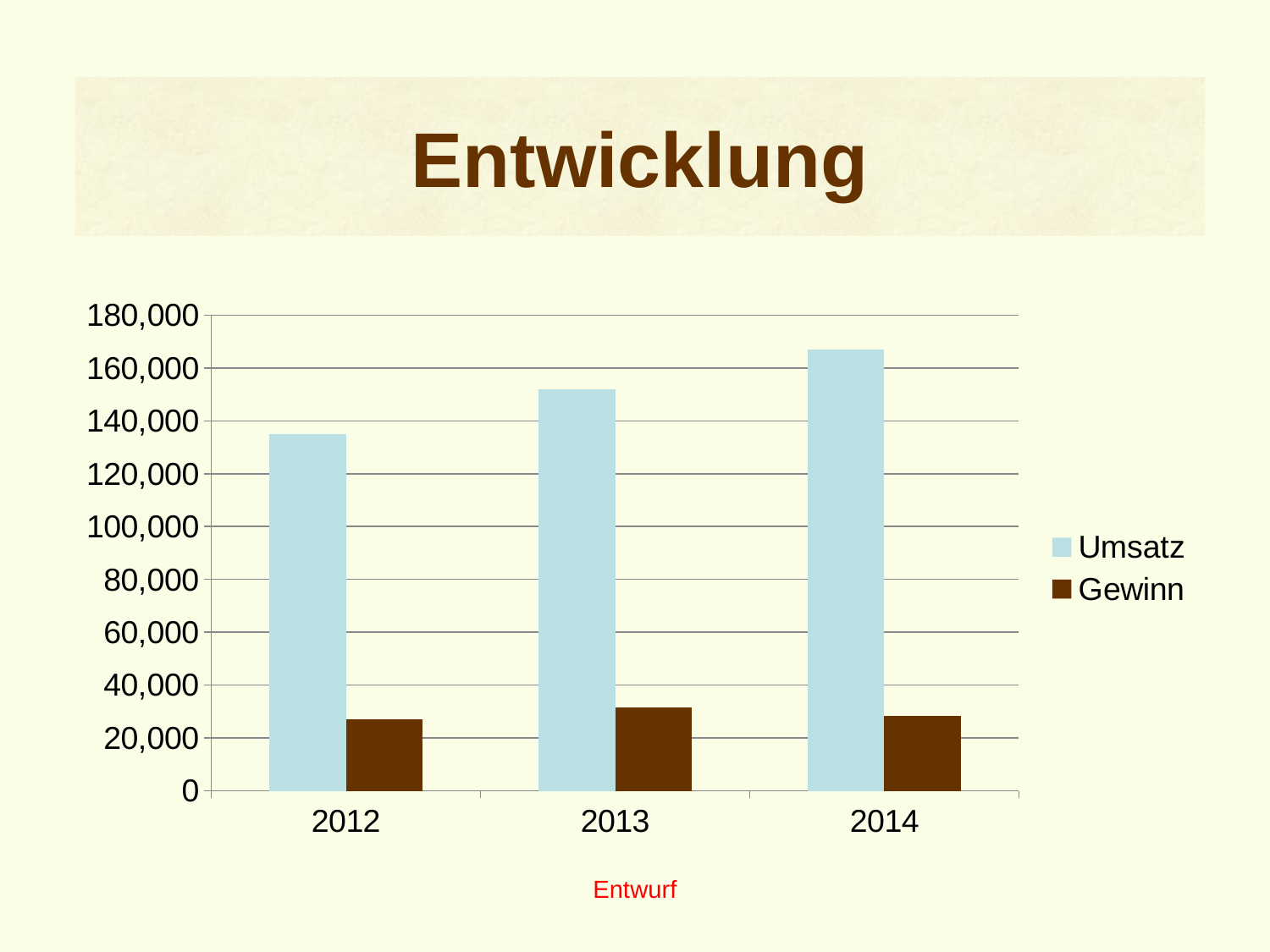

# Entwicklung

### Chart

| Category | Umsatz | Gewinn |
|---|---|---|
| 2012 | 135000.0 | 27000.0 |
| 2013 | 152000.0 | 31500.0 |
| 2014 | 167000.0 | 28500.0 |
Entwurf